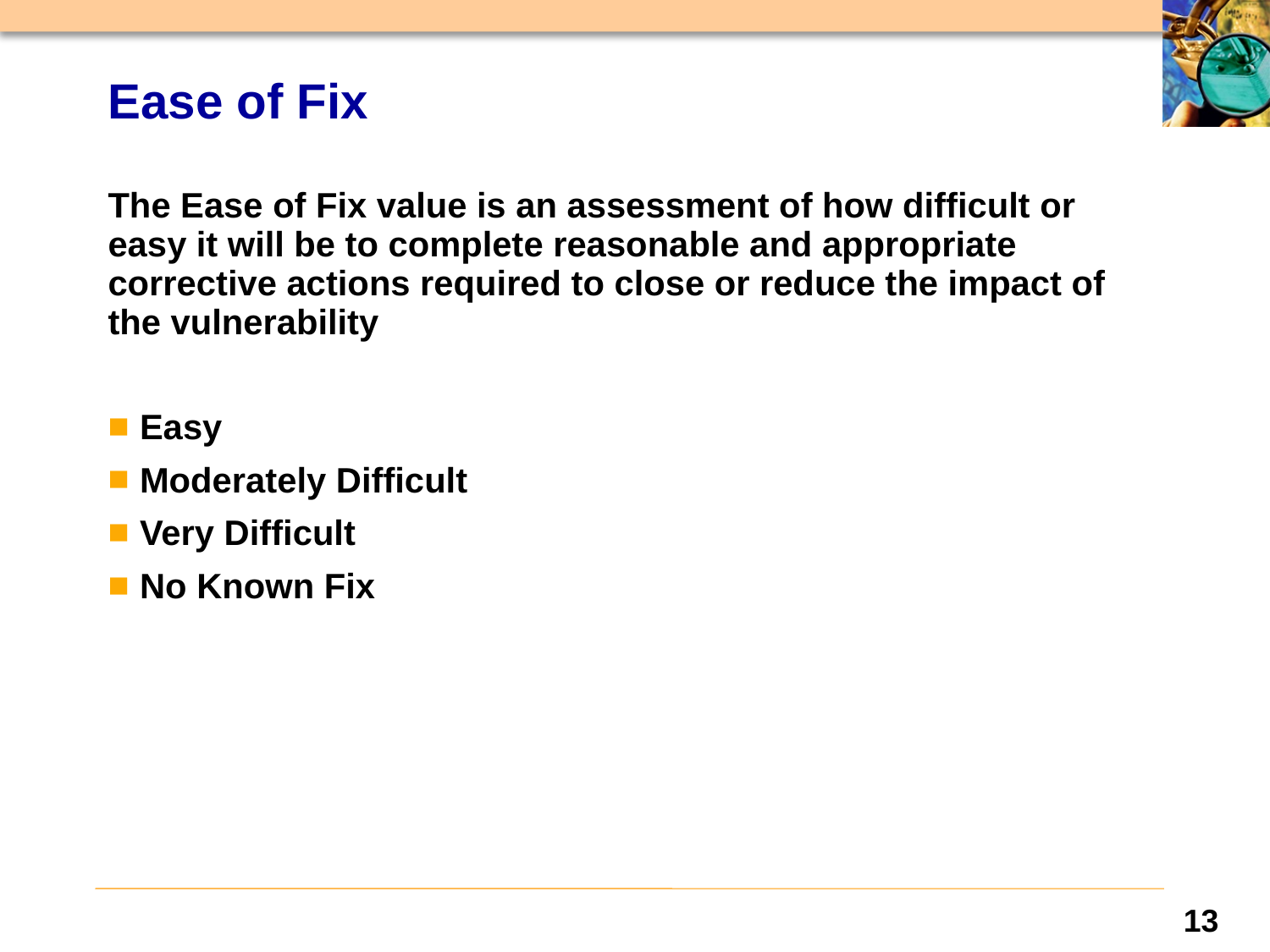

# Ease of Fix
The Ease of Fix value is an assessment of how difficult or easy it will be to complete reasonable and appropriate corrective actions required to close or reduce the impact of the vulnerability

Easy
Moderately Difficult
Very Difficult
No Known Fix